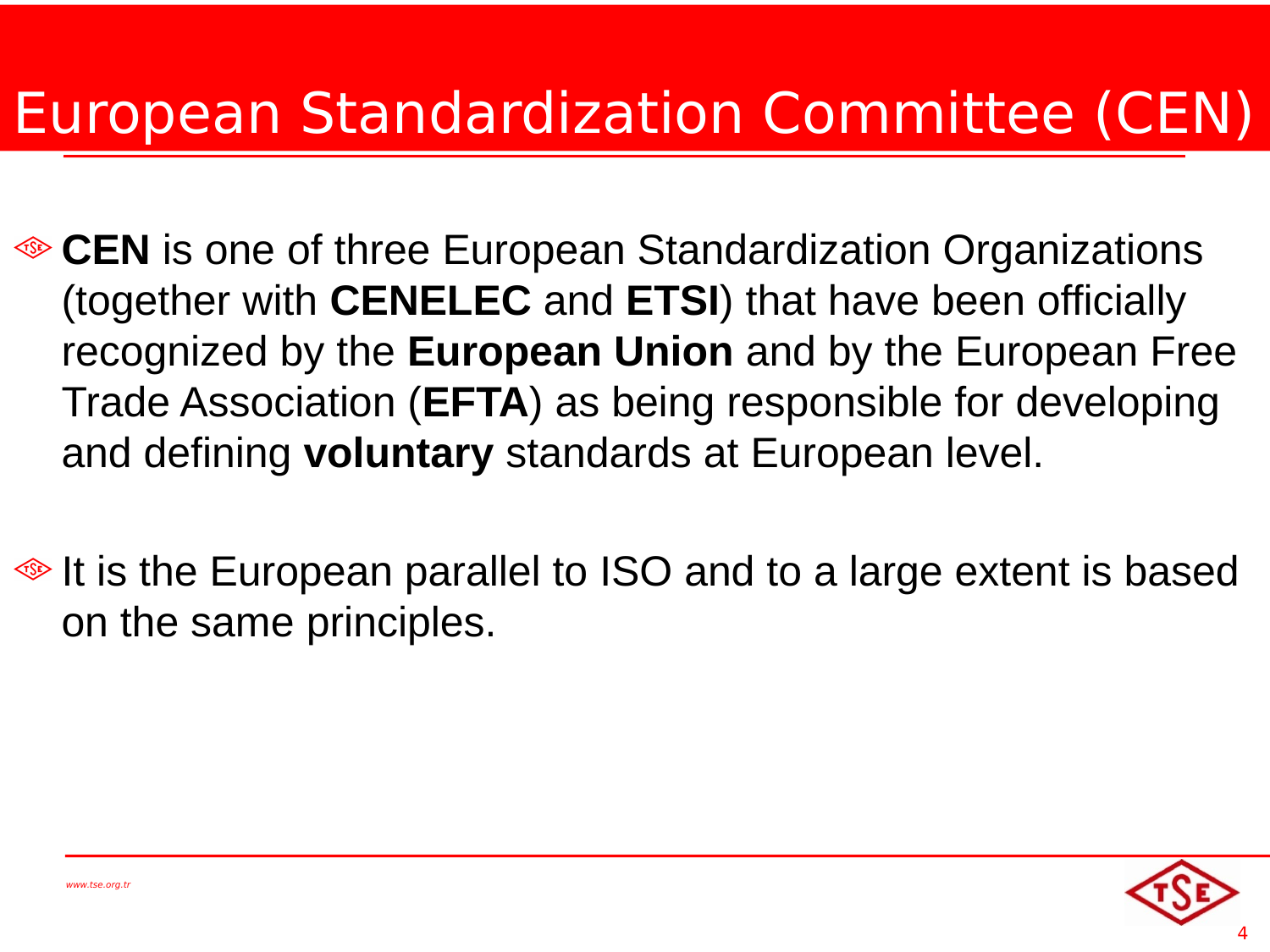

# European Standardization Committee (CEN)
CEN is one of three European Standardization Organizations (together with CENELEC and ETSI) that have been officially recognized by the European Union and by the European Free Trade Association (EFTA) as being responsible for developing and defining voluntary standards at European level.

It is the European parallel to ISO and to a large extent is based on the same principles.

www.tse.org.tr
4